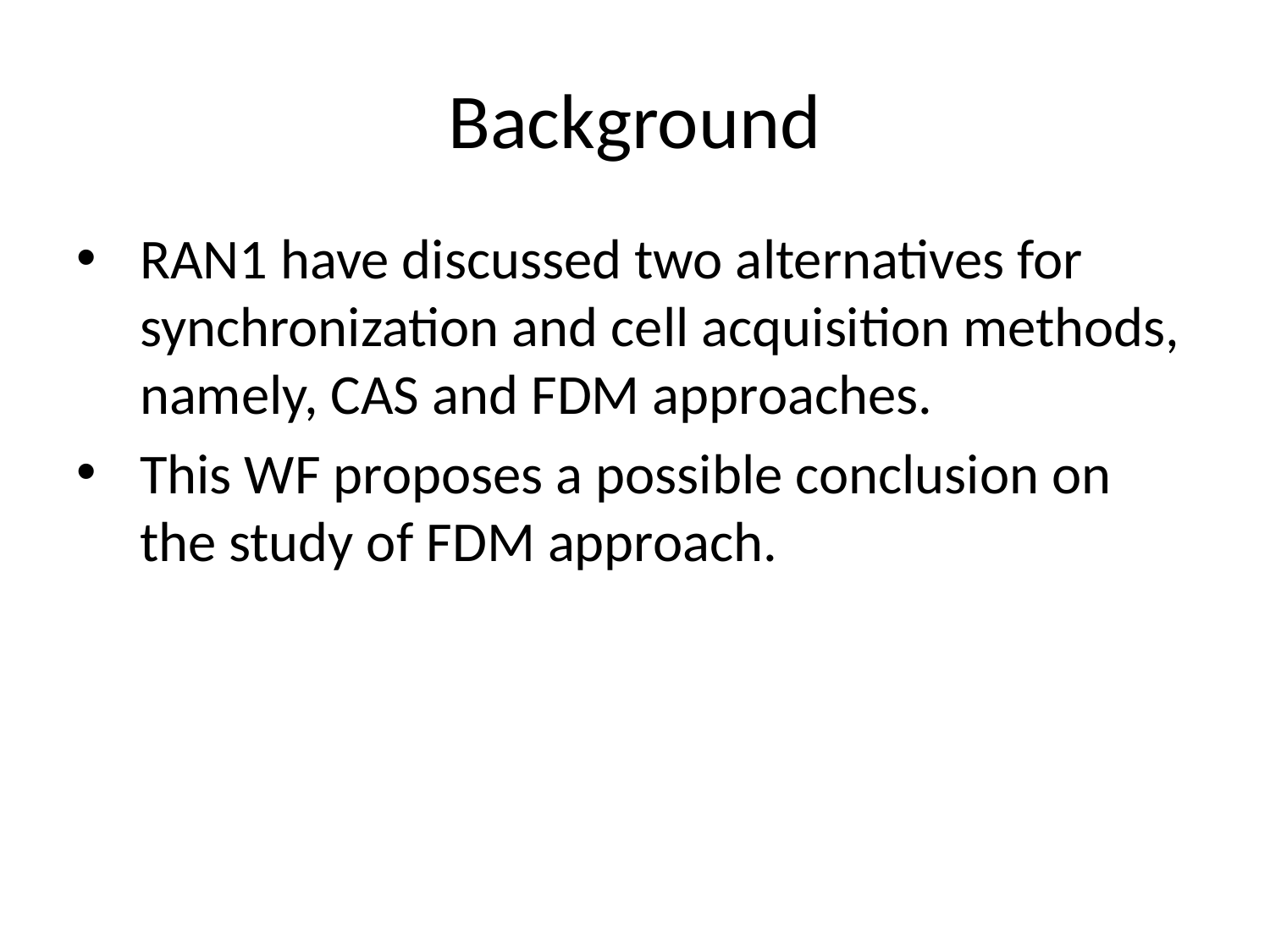

# Background
RAN1 have discussed two alternatives for synchronization and cell acquisition methods, namely, CAS and FDM approaches.
This WF proposes a possible conclusion on the study of FDM approach.